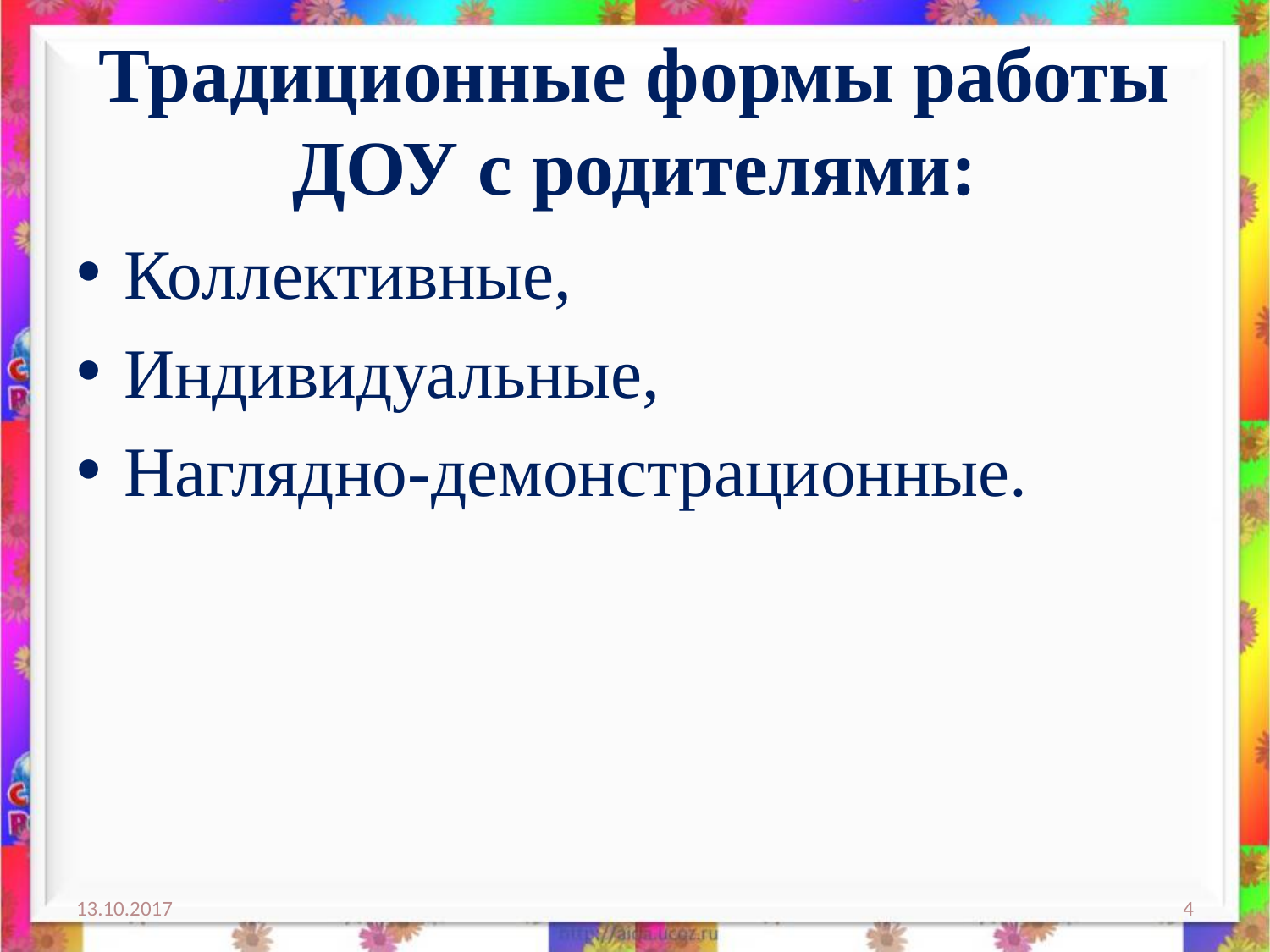

# Традиционные формы работы ДОУ с родителями:
Коллективные,
Индивидуальные,
Наглядно­-демонстрационные.

13.10.2017
4